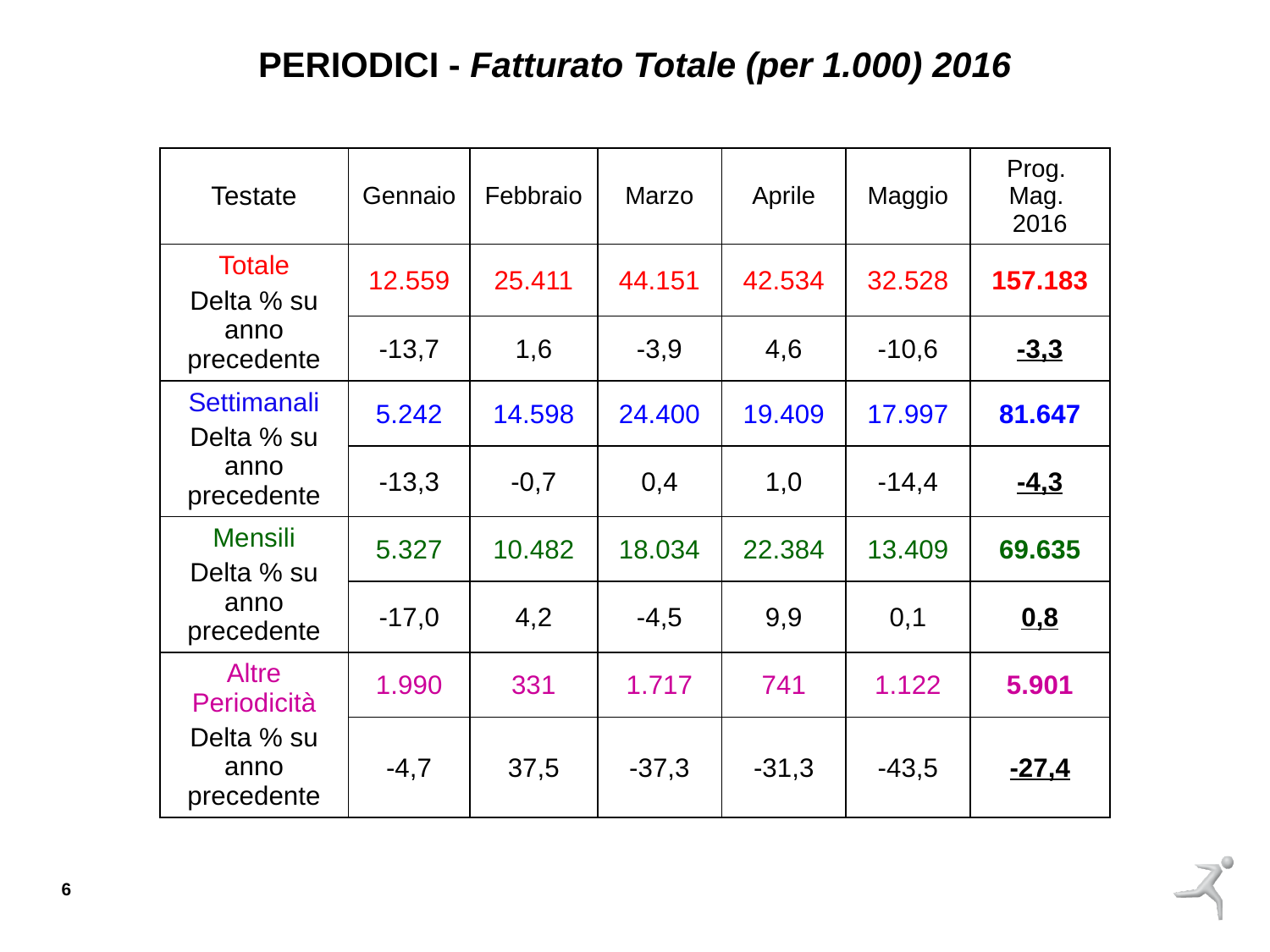

PERIODICI - Fatturato Totale (per 1.000) 2016
| Testate | Gennaio | Febbraio | Marzo | Aprile | Maggio | Prog. Mag. 2016 |
| --- | --- | --- | --- | --- | --- | --- |
| Totale Delta % su anno precedente | 12.559 | 25.411 | 44.151 | 42.534 | 32.528 | 157.183 |
|  | -13,7 | 1,6 | -3,9 | 4,6 | -10,6 | -3,3 |
| Settimanali Delta % su anno precedente | 5.242 | 14.598 | 24.400 | 19.409 | 17.997 | 81.647 |
|  | -13,3 | -0,7 | 0,4 | 1,0 | -14,4 | -4,3 |
| Mensili Delta % su anno precedente | 5.327 | 10.482 | 18.034 | 22.384 | 13.409 | 69.635 |
|  | -17,0 | 4,2 | -4,5 | 9,9 | 0,1 | 0,8 |
| Altre Periodicità Delta % su anno precedente | 1.990 | 331 | 1.717 | 741 | 1.122 | 5.901 |
|  | -4,7 | 37,5 | -37,3 | -31,3 | -43,5 | -27,4 |